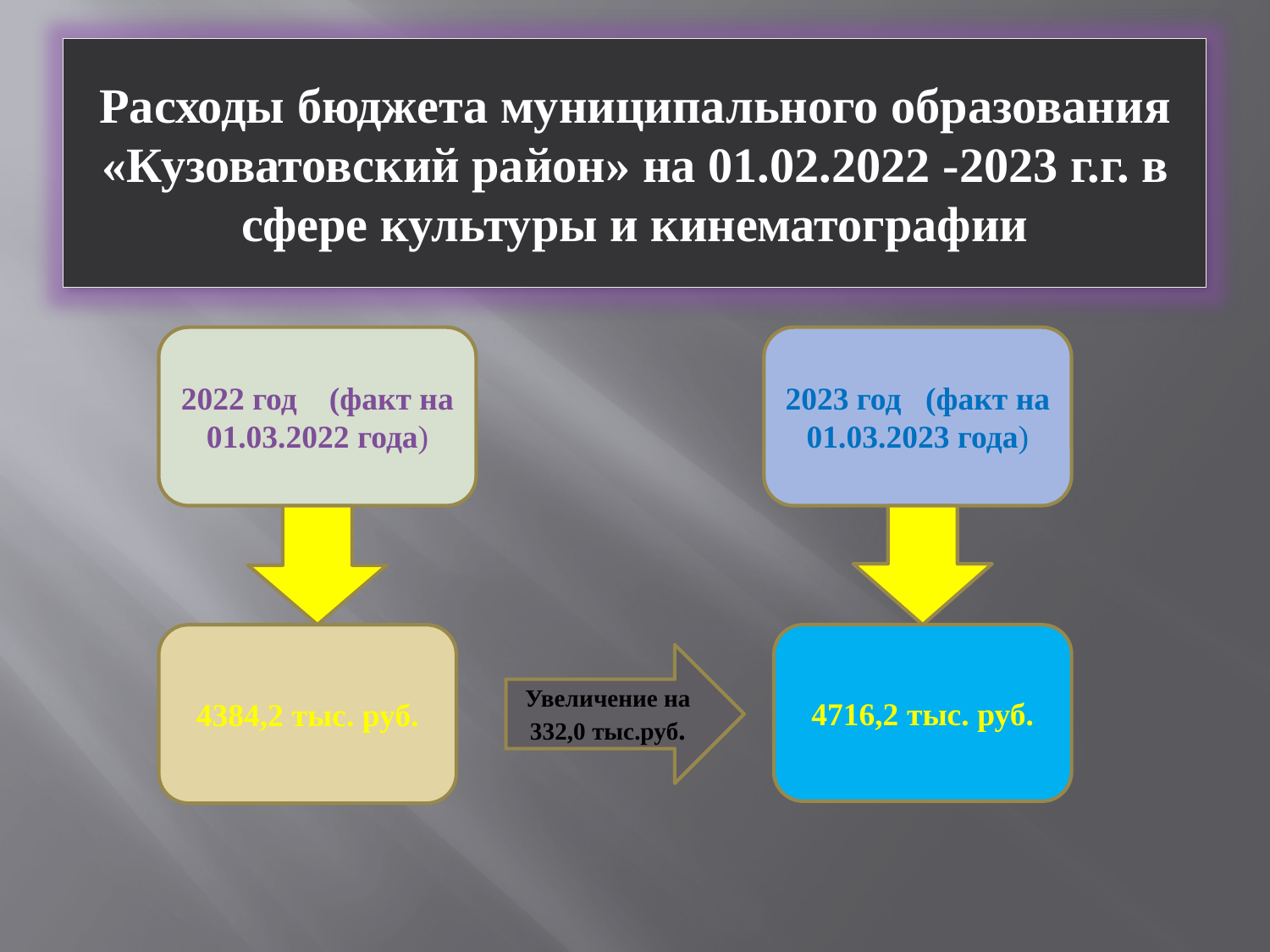

#
Расходы бюджета муниципального образования «Кузоватовский район» на 01.02.2022 -2023 г.г. в сфере культуры и кинематографии
2022 год    (факт на 01.03.2022 года)
2023 год   (факт на 01.03.2023 года)

4384,2 тыс. руб.
4716,2 тыс. руб.
Увеличение на 332,0 тыс.руб.